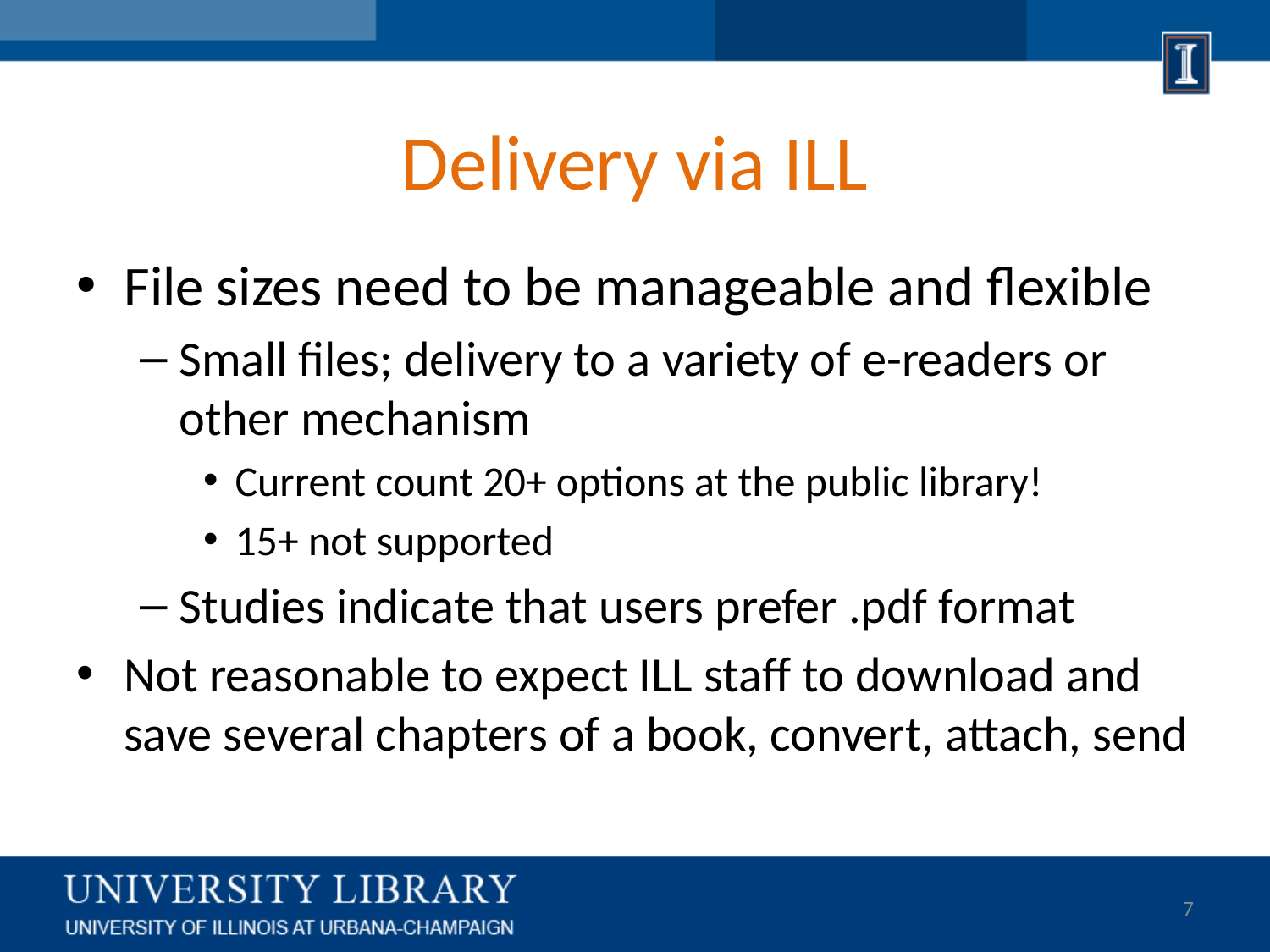

# Delivery via ILL
File sizes need to be manageable and flexible
Small files; delivery to a variety of e-readers or other mechanism
Current count 20+ options at the public library!
15+ not supported
Studies indicate that users prefer .pdf format
Not reasonable to expect ILL staff to download and save several chapters of a book, convert, attach, send
7